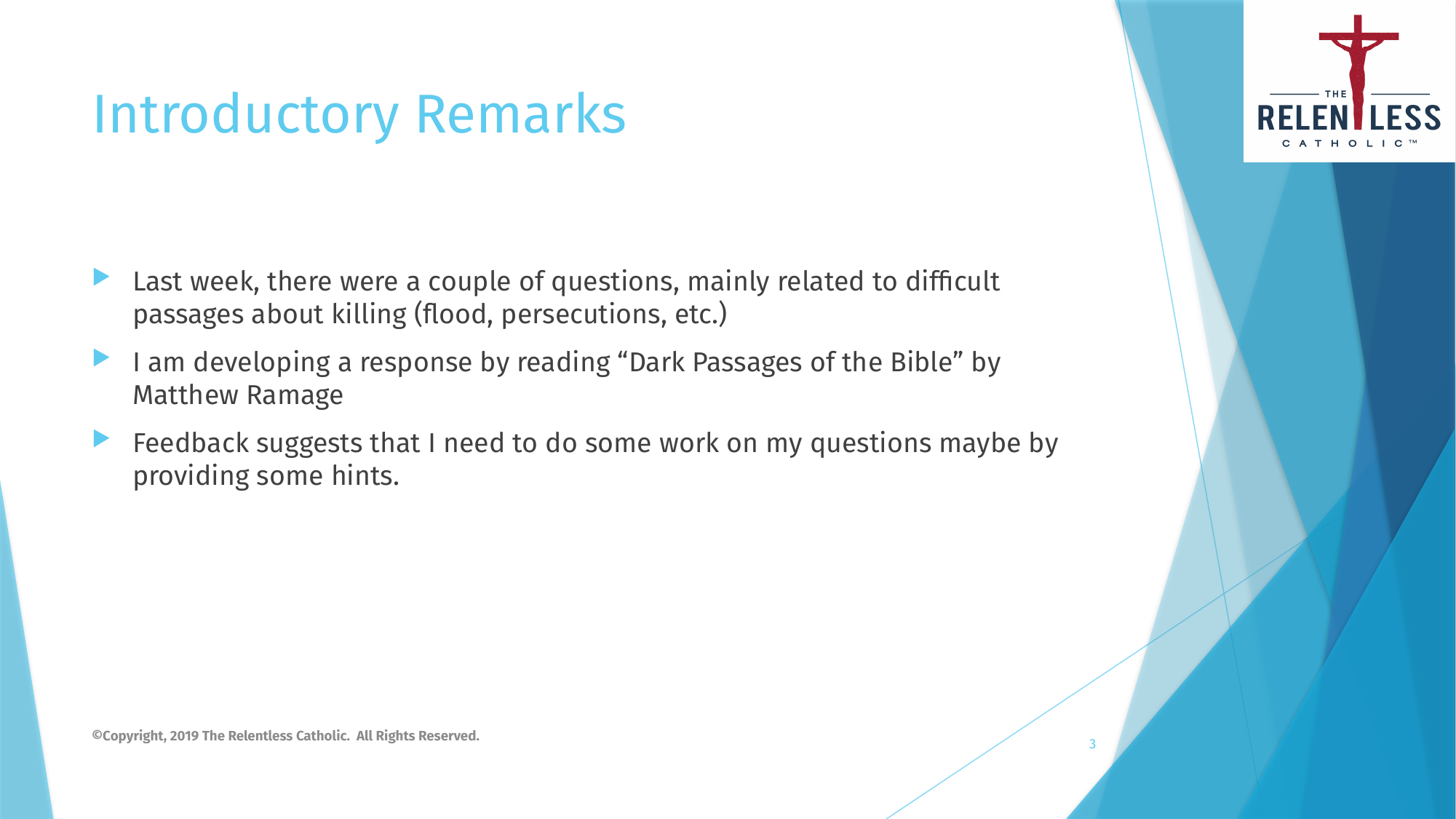

# Introductory Remarks
Last week, there were a couple of questions, mainly related to difficult passages about killing (flood, persecutions, etc.)
I am developing a response by reading “Dark Passages of the Bible” by Matthew Ramage
Feedback suggests that I need to do some work on my questions maybe by providing some hints.

©Copyright, 2019 The Relentless Catholic.  All Rights Reserved.

3